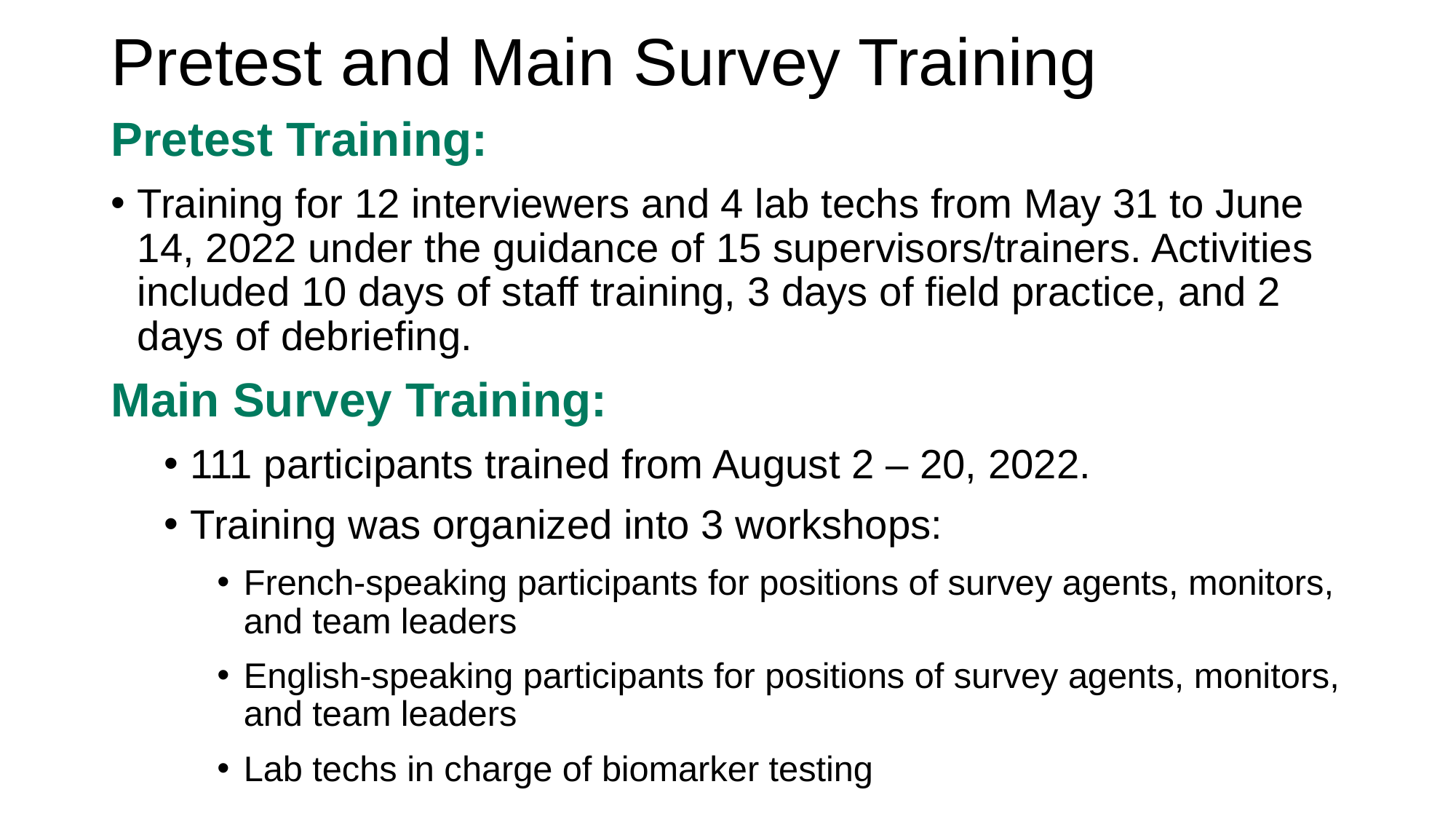

# Pretest and Main Survey Training
Pretest Training:
Training for 12 interviewers and 4 lab techs from May 31 to June 14, 2022 under the guidance of 15 supervisors/trainers. Activities included 10 days of staff training, 3 days of field practice, and 2 days of debriefing.
Main Survey Training:
111 participants trained from August 2 – 20, 2022.
Training was organized into 3 workshops:
French-speaking participants for positions of survey agents, monitors, and team leaders
English-speaking participants for positions of survey agents, monitors, and team leaders
Lab techs in charge of biomarker testing